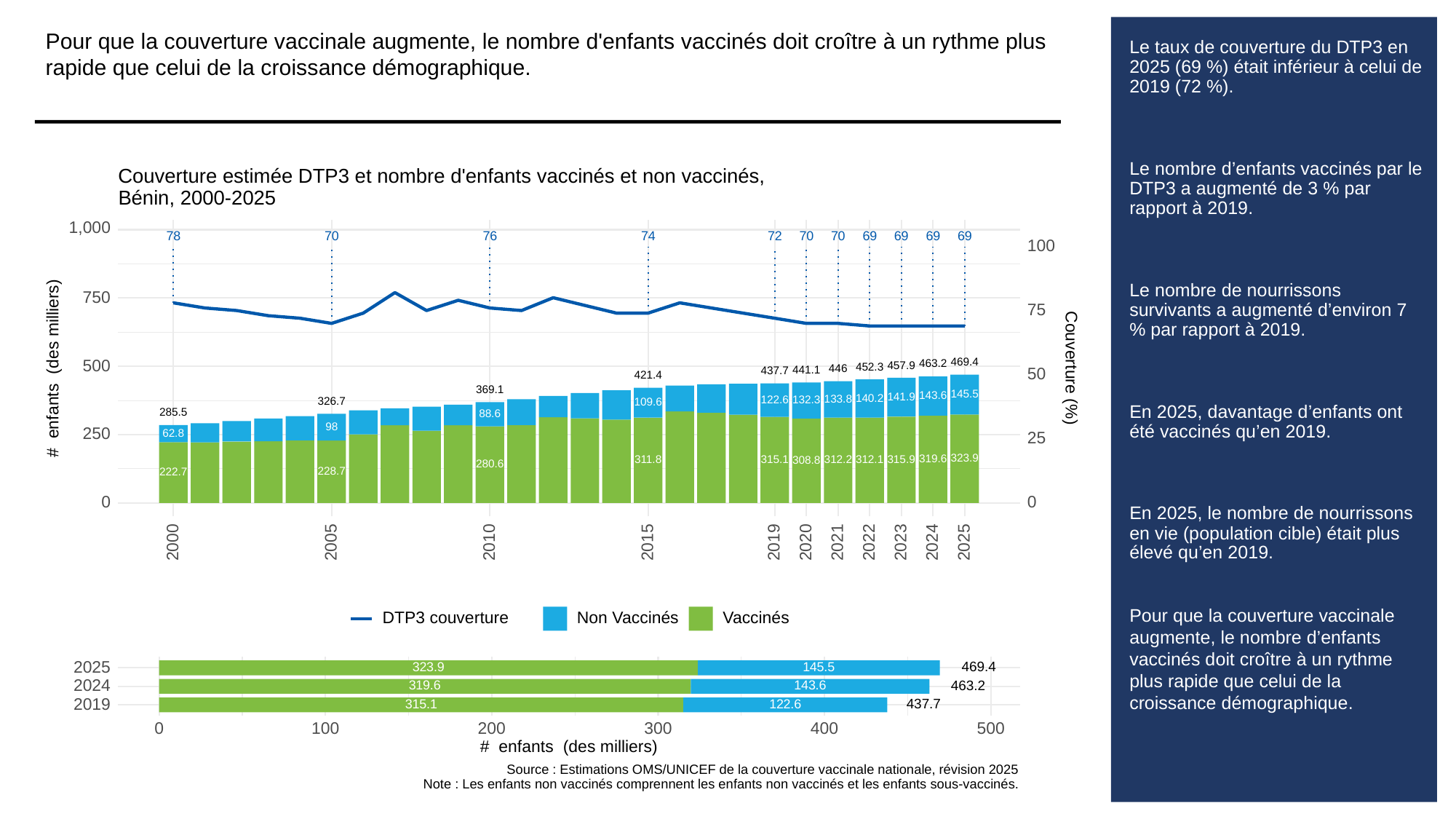

Pour que la couverture vaccinale augmente, le nombre d'enfants vaccinés doit croître à un rythme plus rapide que celui de la croissance démographique.
# Le taux de couverture du DTP3 en 2025 (69 %) était inférieur à celui de 2019 (72 %).

Le nombre d’enfants vaccinés par le DTP3 a augmenté de 3 % par rapport à 2019.

Le nombre de nourrissons survivants a augmenté d’environ 7 % par rapport à 2019.

En 2025, davantage d’enfants ont été vaccinés qu’en 2019.

En 2025, le nombre de nourrissons en vie (population cible) était plus élevé qu’en 2019.

Pour que la couverture vaccinale augmente, le nombre d’enfants vaccinés doit croître à un rythme plus rapide que celui de la croissance démographique.

Couverture estimée DTP3 et nombre d'enfants vaccinés et non vaccinés,
Bénin, 2000-2025

1,000

78
70
76
70
70
69
69
69
69
72
74
100

750

75

469.4
500
463.2
#  enfants  (des milliers)
Couverture (%)
457.9
452.3
446
441.1

437.7
50
421.4

369.1

145.5
143.6

141.9
140.2
133.8

122.6
132.3
326.7
109.6

285.5
88.6

98

250
62.8

25

323.9
319.6
315.9
315.1
312.2
312.1
311.8
308.8
280.6
228.7
222.7

0
0

2023
2000
2005
2010
2015
2019
2020
2021
2022
2024
2025

DTP3 couverture
Non Vaccinés
Vaccinés

2025
469.4
323.9
145.5

2024
463.2
319.6
143.6

2019
437.7
315.1
122.6

300
0
100
200
400
500
#  enfants  (des milliers)
Source : Estimations OMS/UNICEF de la couverture vaccinale nationale, révision 2025
Note : Les enfants non vaccinés comprennent les enfants non vaccinés et les enfants sous-vaccinés.